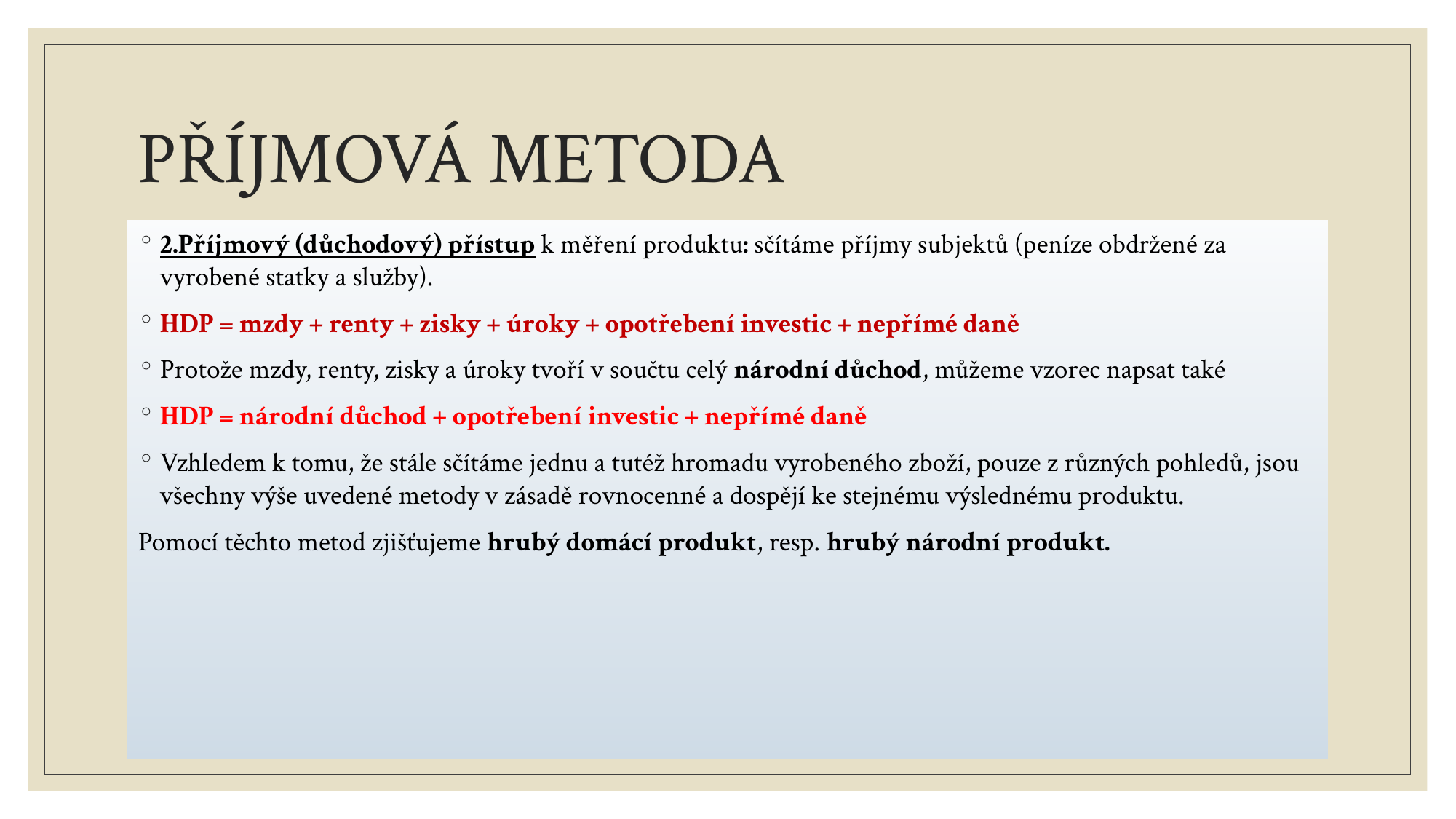

# PŘÍJMOVÁ METODA
2.Příjmový (důchodový) přístup k měření produktu: sčítáme příjmy subjektů (peníze obdržené za vyrobené statky a služby).
HDP = mzdy + renty + zisky + úroky + opotřebení investic + nepřímé daně
Protože mzdy, renty, zisky a úroky tvoří v součtu celý národní důchod, můžeme vzorec napsat také
HDP = národní důchod + opotřebení investic + nepřímé daně
Vzhledem k tomu, že stále sčítáme jednu a tutéž hromadu vyrobeného zboží, pouze z různých pohledů, jsou všechny výše uvedené metody v zásadě rovnocenné a dospějí ke stejnému výslednému produktu.
Pomocí těchto metod zjišťujeme hrubý domácí produkt, resp. hrubý národní produkt.